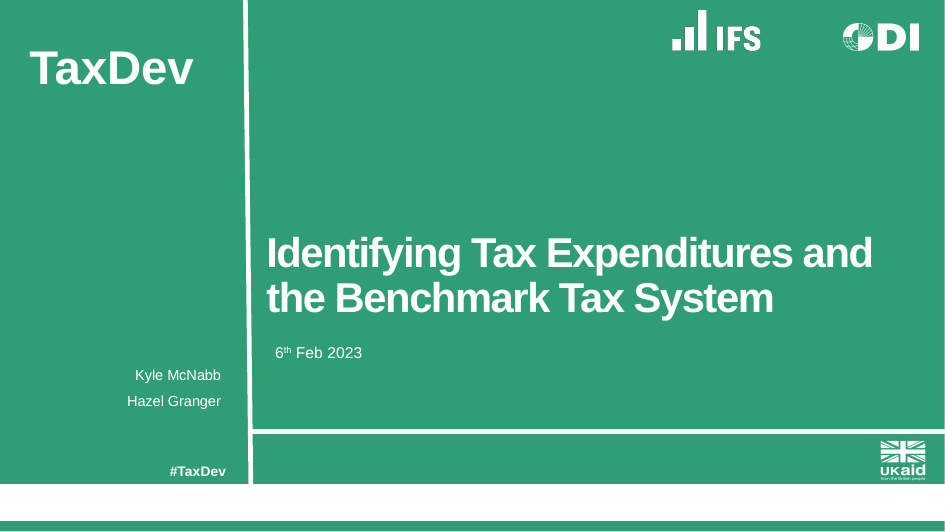

# Identifying Tax Expenditures and the Benchmark Tax System
Kyle McNabb
Hazel Granger
6th Feb 2023